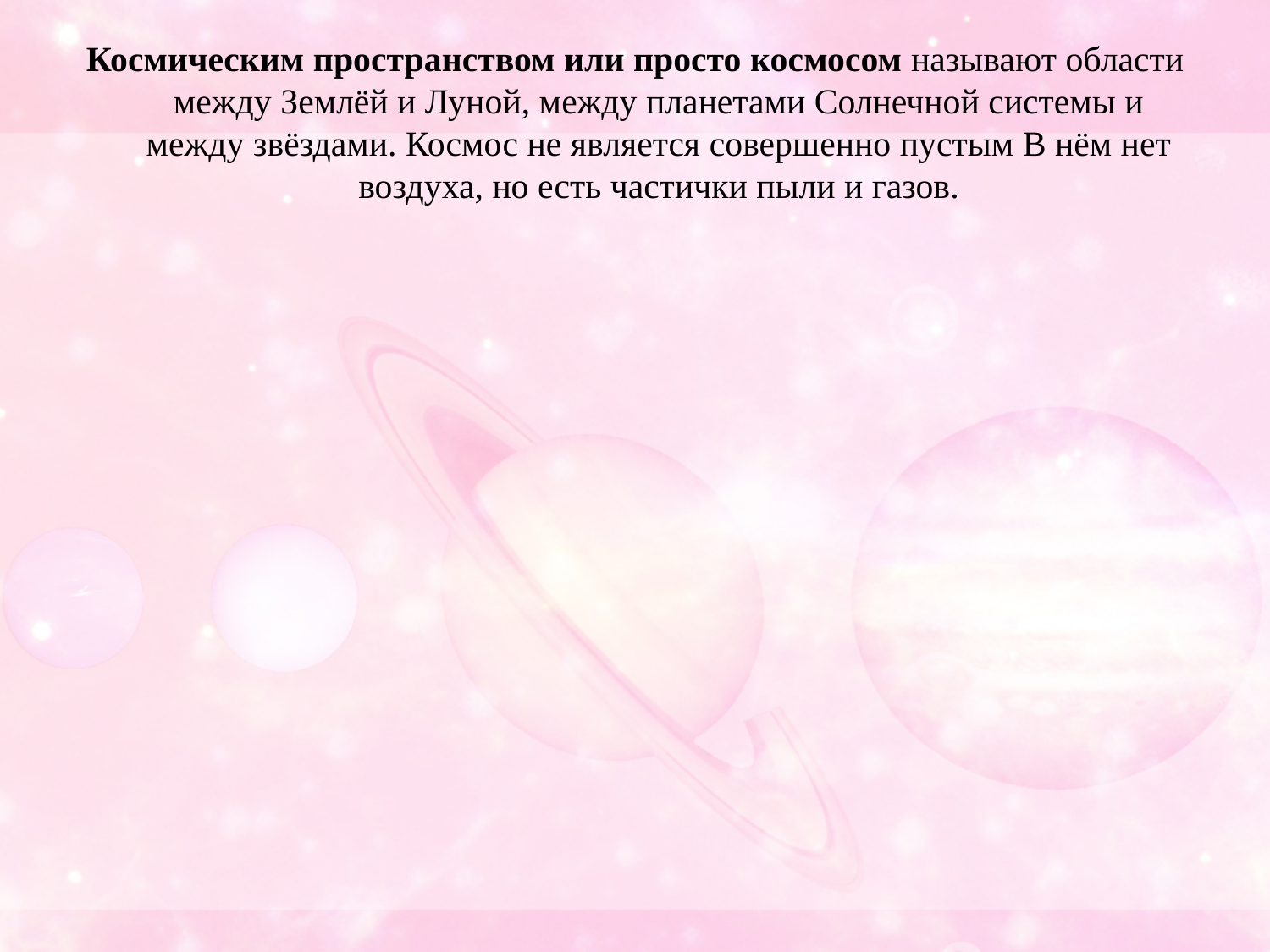

Космическим пространством или просто космосом называют области между Землёй и Луной, между планетами Солнечной системы и между звёздами. Космос не является совершенно пустым В нём нет воздуха, но есть частички пыли и газов.